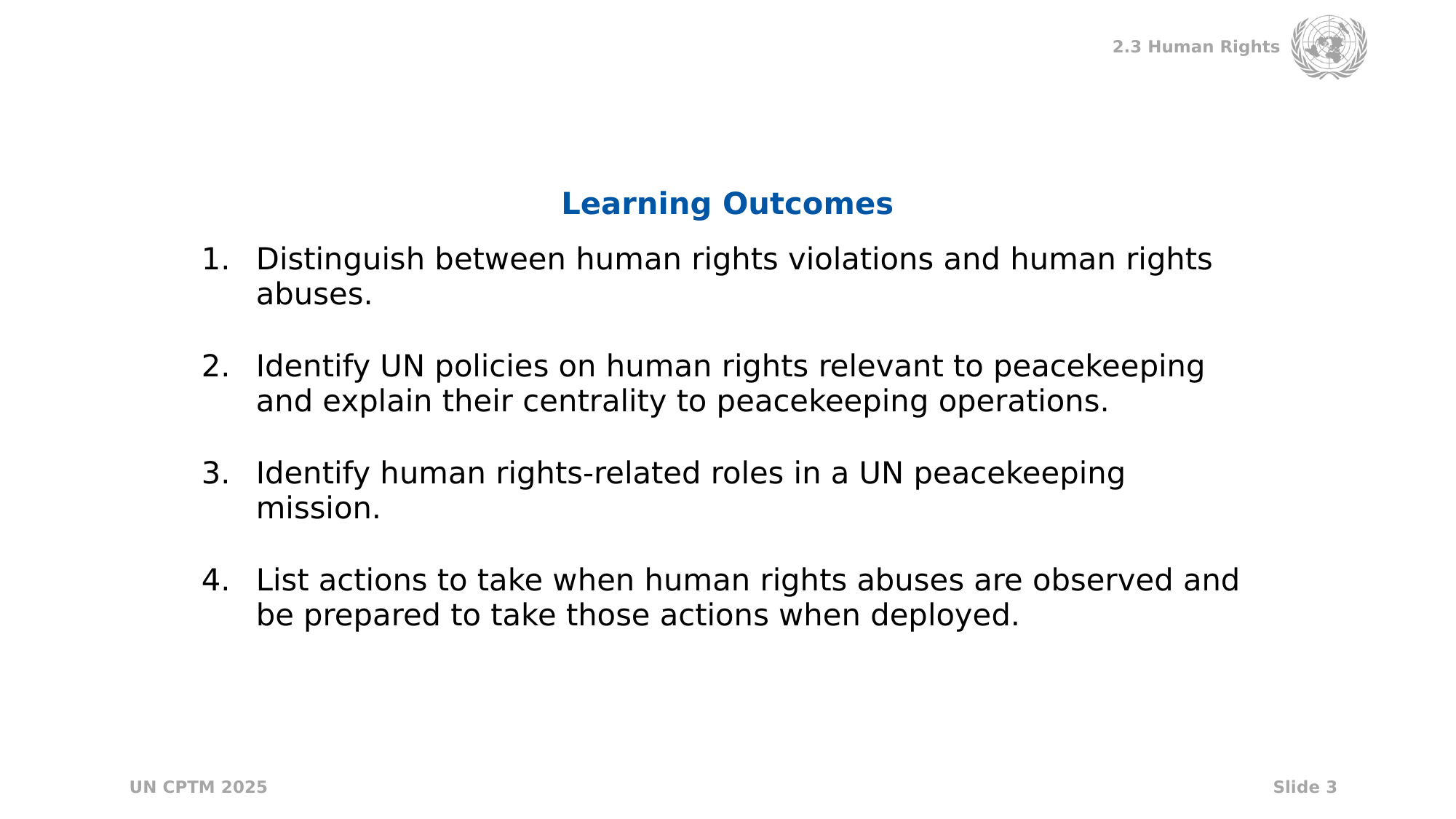

| Learning Outcomes |
| --- |
| Distinguish between human rights violations and human rights abuses. Identify UN policies on human rights relevant to peacekeeping and explain their centrality to peacekeeping operations. Identify human rights-related roles in a UN peacekeeping mission. List actions to take when human rights abuses are observed and be prepared to take those actions when deployed. |